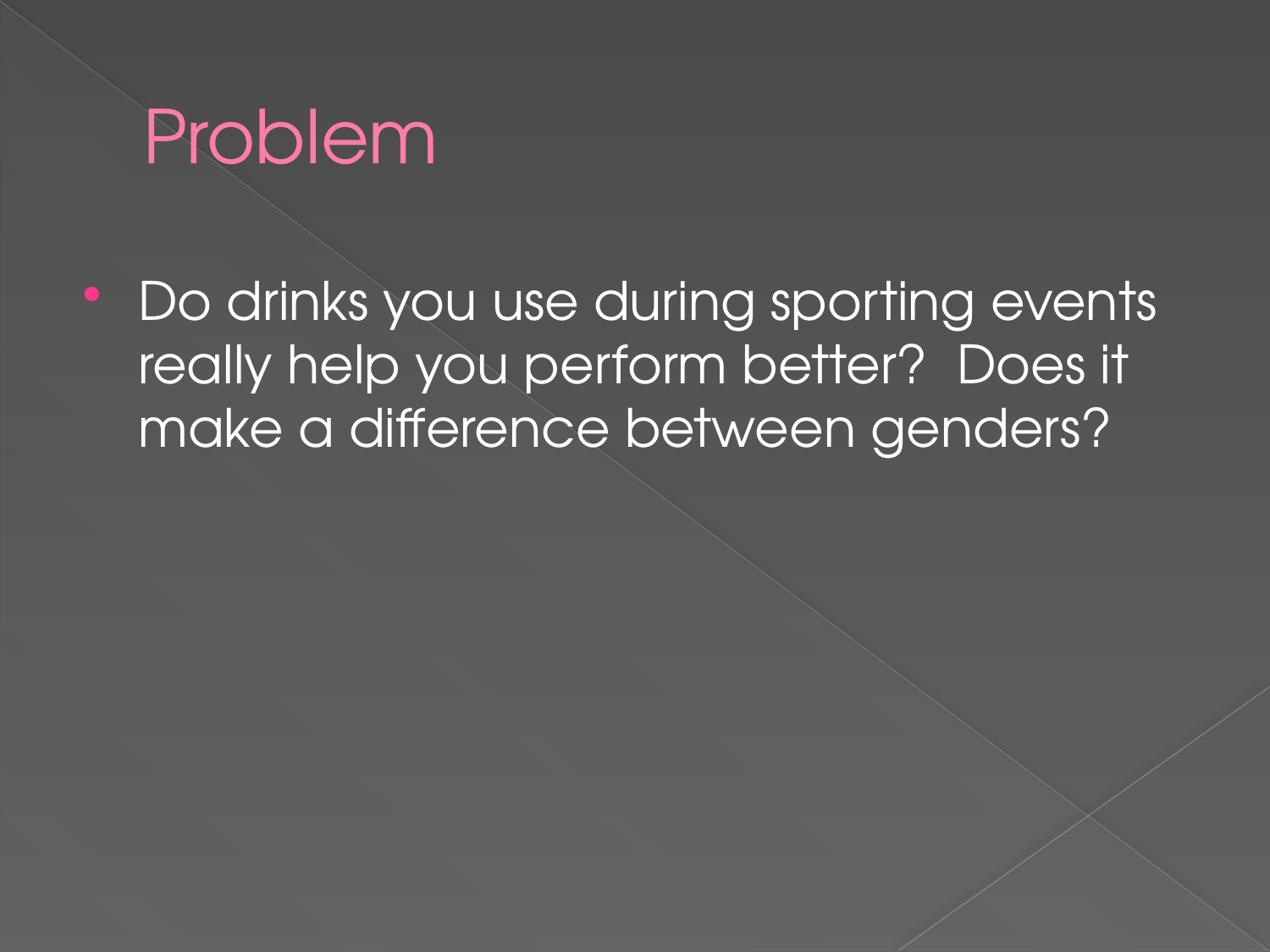

# Problem
Do drinks you use during sporting events really help you perform better?  Does it make a difference between genders?